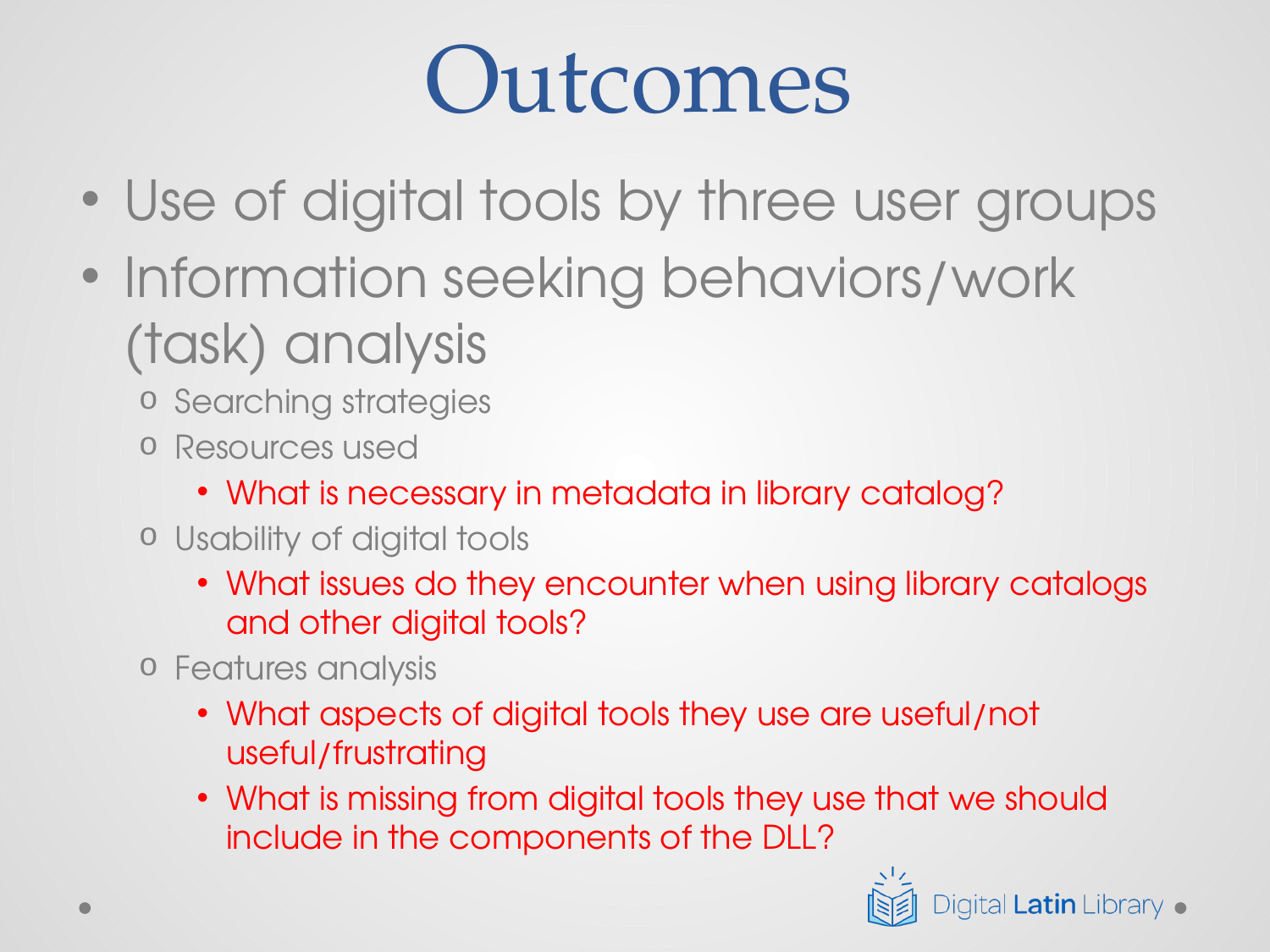

# Outcomes
Use of digital tools by three user groups
Information seeking behaviors/work (task) analysis
Searching strategies
Resources used
What is necessary in metadata in library catalog?
Usability of digital tools
What issues do they encounter when using library catalogs and other digital tools?
Features analysis
What aspects of digital tools they use are useful/not useful/frustrating
What is missing from digital tools they use that we should include in the components of the DLL?